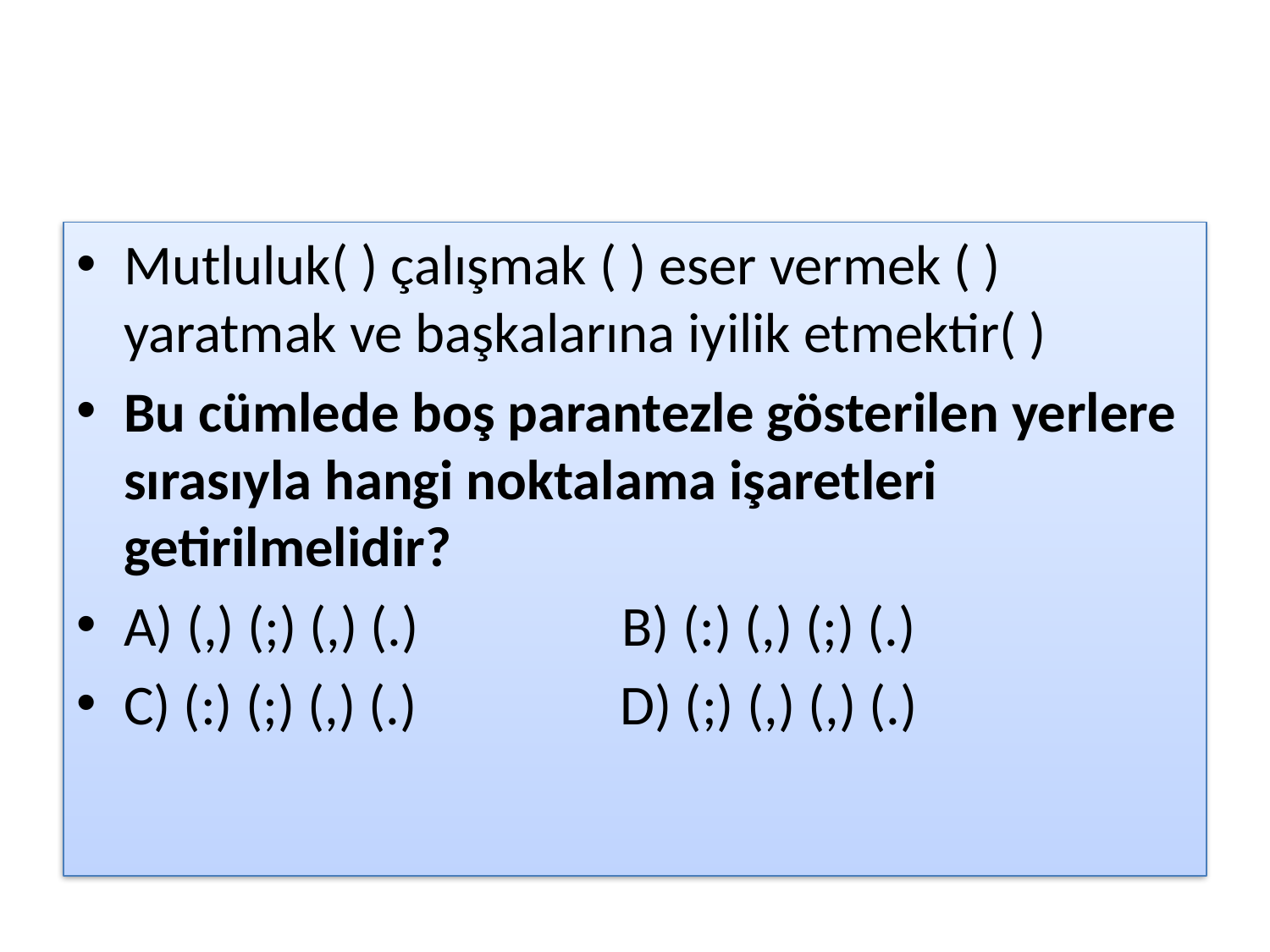

#
Mutluluk( ) çalışmak ( ) eser vermek ( ) yaratmak ve başkalarına iyilik etmektir( )
Bu cümlede boş parantezle gösterilen yerlere sırasıyla hangi noktalama işaretleri getirilmelidir?
A) (,) (;) (,) (.)                B) (:) (,) (;) (.)
C) (:) (;) (,) (.)                D) (;) (,) (,) (.)